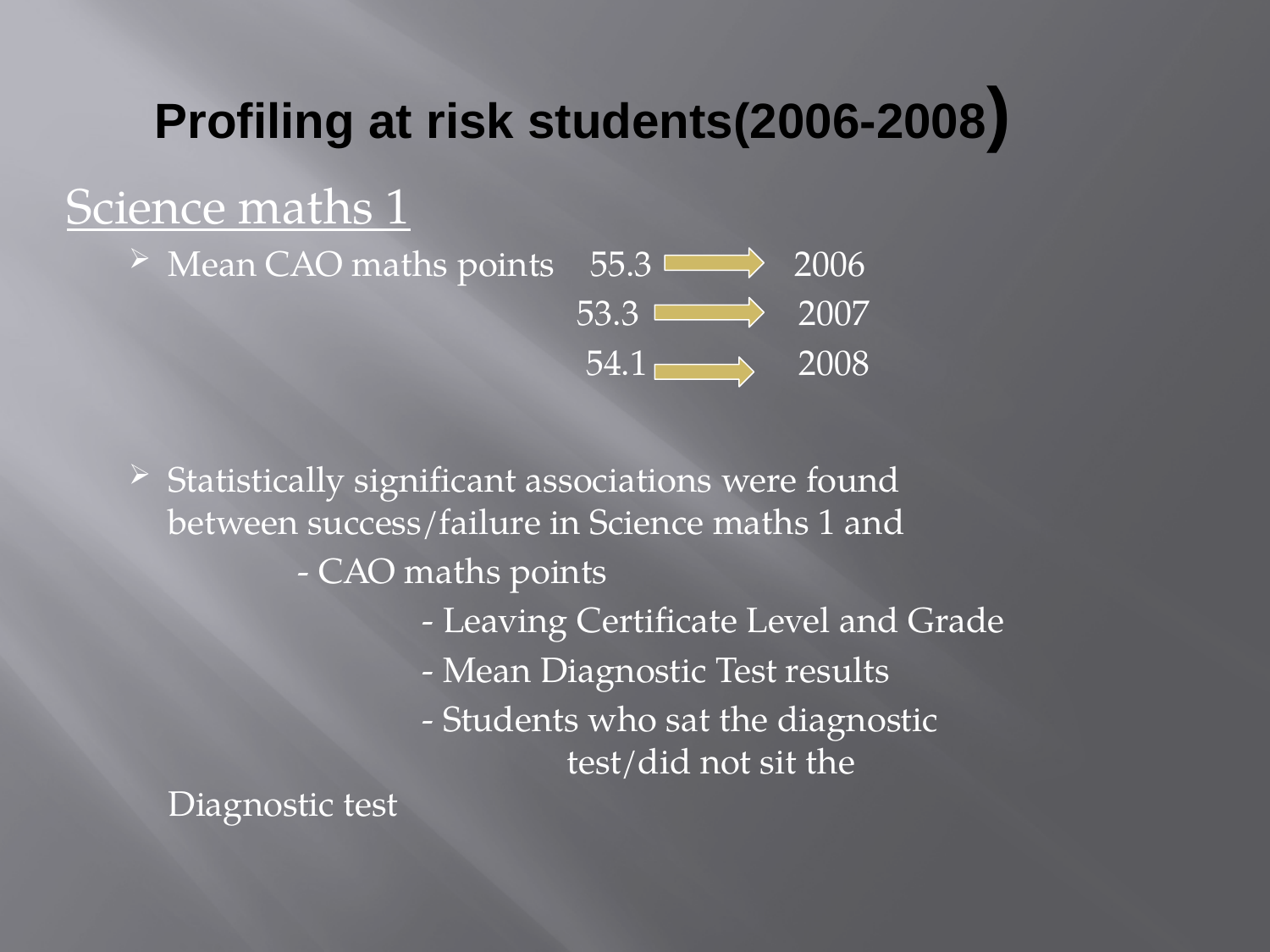

# Profiling at risk students(2006-2008)
Science maths 1
Mean CAO maths points    55.3                2006
	                                              53.3                  2007
	                                               54.1                 2008

Statistically significant associations were found between success/failure in Science maths 1 and
                   - CAO maths points
			- Leaving Certificate Level and Grade
			- Mean Diagnostic Test results
			- Students who sat the diagnostic 	     		  test/did not sit the Diagnostic test